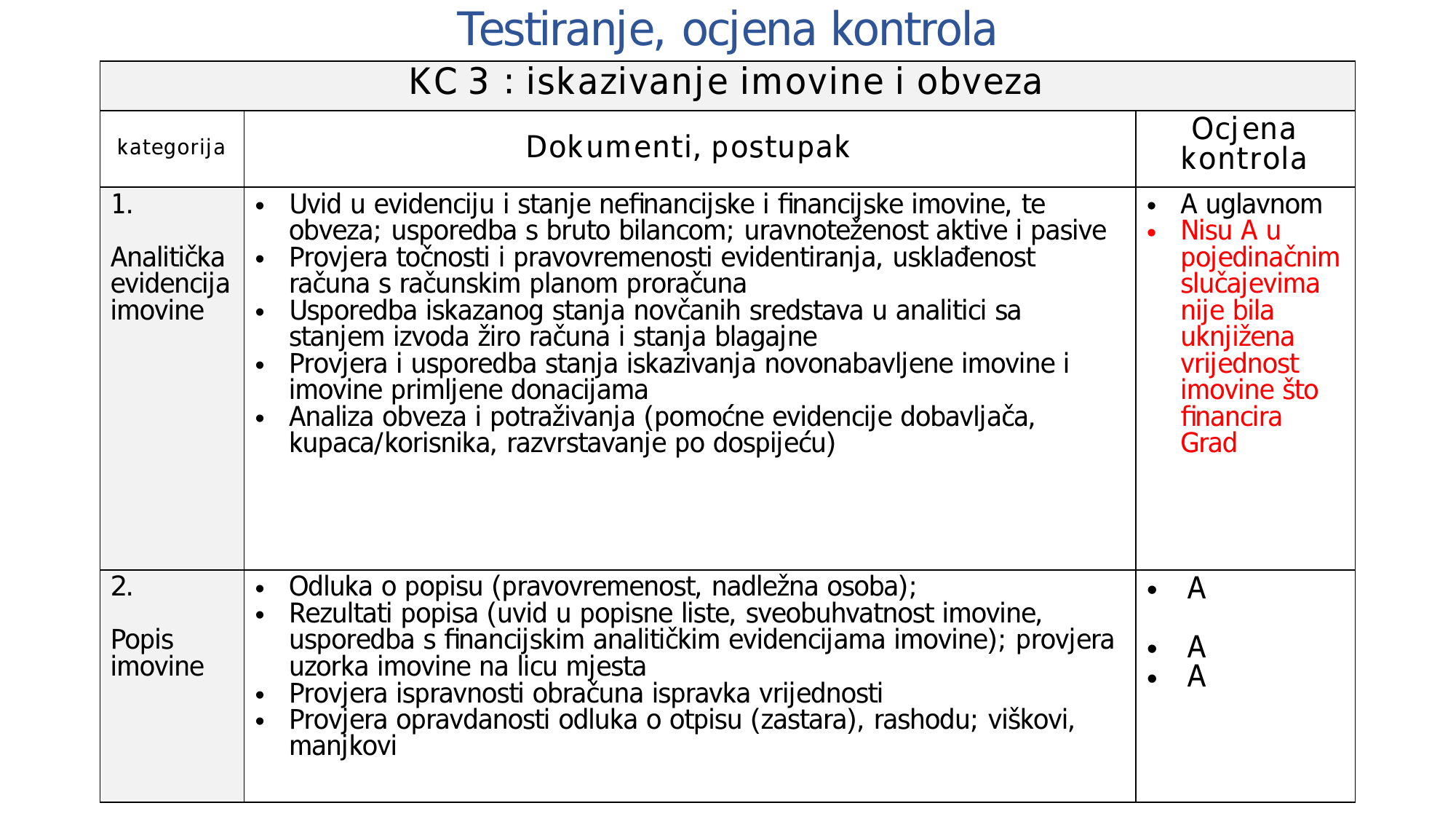

# Testiranje, ocjena kontrola
| KC 3 : iskazivanje imovine i obveza |  |  |
| --- | --- | --- |
| kategorija | Dokumenti, postupak | Ocjena kontrola |
| 1. Analitička evidencija imovine | Uvid u evidenciju i stanje nefinancijske i financijske imovine, te obveza; usporedba s bruto bilancom; uravnoteženost aktive i pasive Provjera točnosti i pravovremenosti evidentiranja, usklađenost računa s računskim planom proračuna Usporedba iskazanog stanja novčanih sredstava u analitici sa stanjem izvoda žiro računa i stanja blagajne Provjera i usporedba stanja iskazivanja novonabavljene imovine i imovine primljene donacijama Analiza obveza i potraživanja (pomoćne evidencije dobavljača, kupaca/korisnika, razvrstavanje po dospijeću) | A uglavnom Nisu A u pojedinačnim slučajevima nije bila uknjižena vrijednost imovine što financira Grad |
| 2. Popis imovine | Odluka o popisu (pravovremenost, nadležna osoba); Rezultati popisa (uvid u popisne liste, sveobuhvatnost imovine, usporedba s financijskim analitičkim evidencijama imovine); provjera uzorka imovine na licu mjesta Provjera ispravnosti obračuna ispravka vrijednosti Provjera opravdanosti odluka o otpisu (zastara), rashodu; viškovi, manjkovi | A A A |